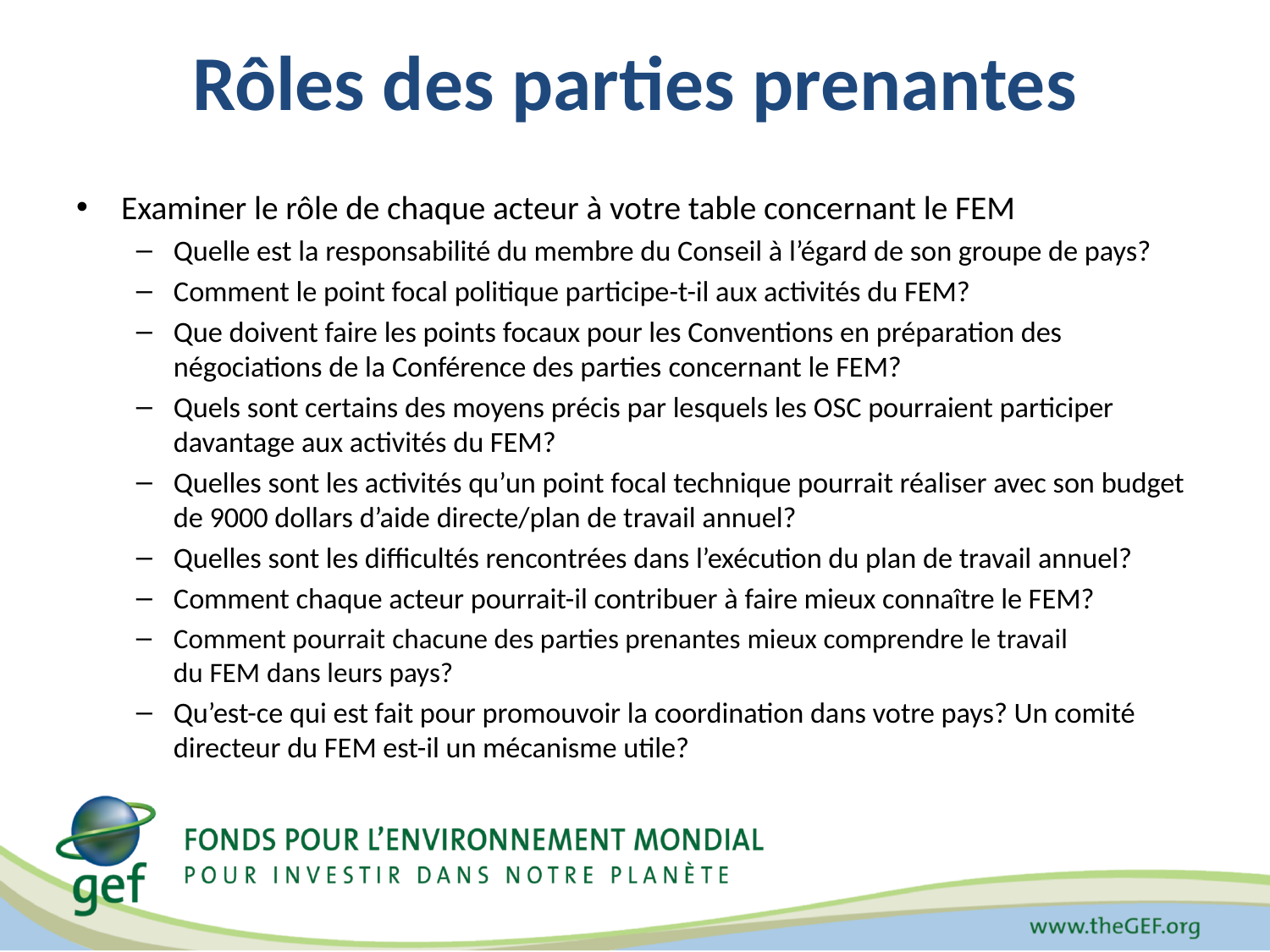

# Rôles des parties prenantes
Examiner le rôle de chaque acteur à votre table concernant le FEM
Quelle est la responsabilité du membre du Conseil à l’égard de son groupe de pays?
Comment le point focal politique participe-t-il aux activités du FEM?
Que doivent faire les points focaux pour les Conventions en préparation des négociations de la Conférence des parties concernant le FEM?
Quels sont certains des moyens précis par lesquels les OSC pourraient participer davantage aux activités du FEM?
Quelles sont les activités qu’un point focal technique pourrait réaliser avec son budget de 9000 dollars d’aide directe/plan de travail annuel?
Quelles sont les difficultés rencontrées dans l’exécution du plan de travail annuel?
Comment chaque acteur pourrait-il contribuer à faire mieux connaître le FEM?
Comment pourrait chacune des parties prenantes mieux comprendre le travail du FEM dans leurs pays?
Qu’est-ce qui est fait pour promouvoir la coordination dans votre pays? Un comité directeur du FEM est-il un mécanisme utile?